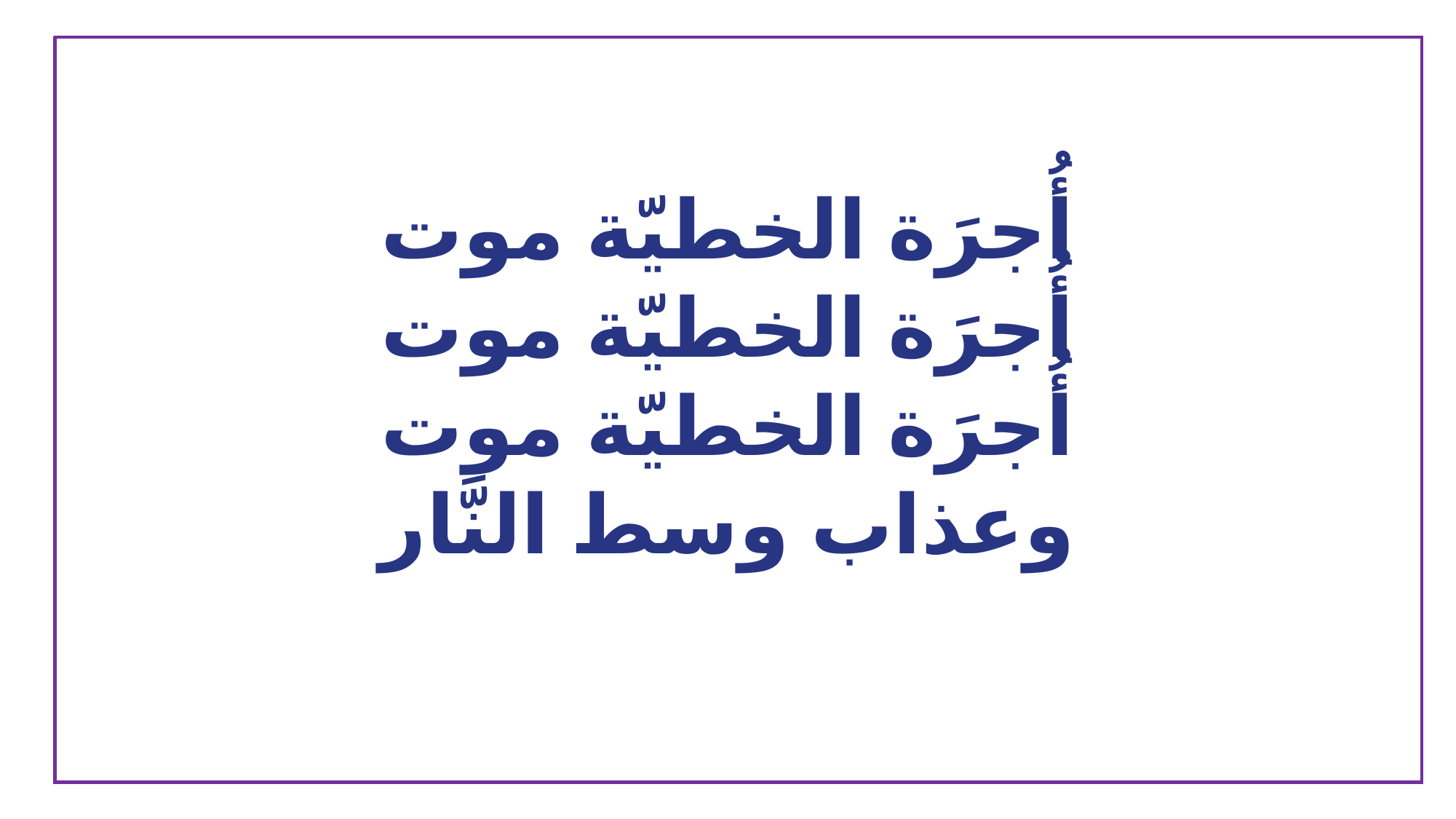

أُجرَة الخطيّة موت
أُجرَة الخطيّة موت
أُجرَة الخطيّة موت
وعذاب وسط النَّار